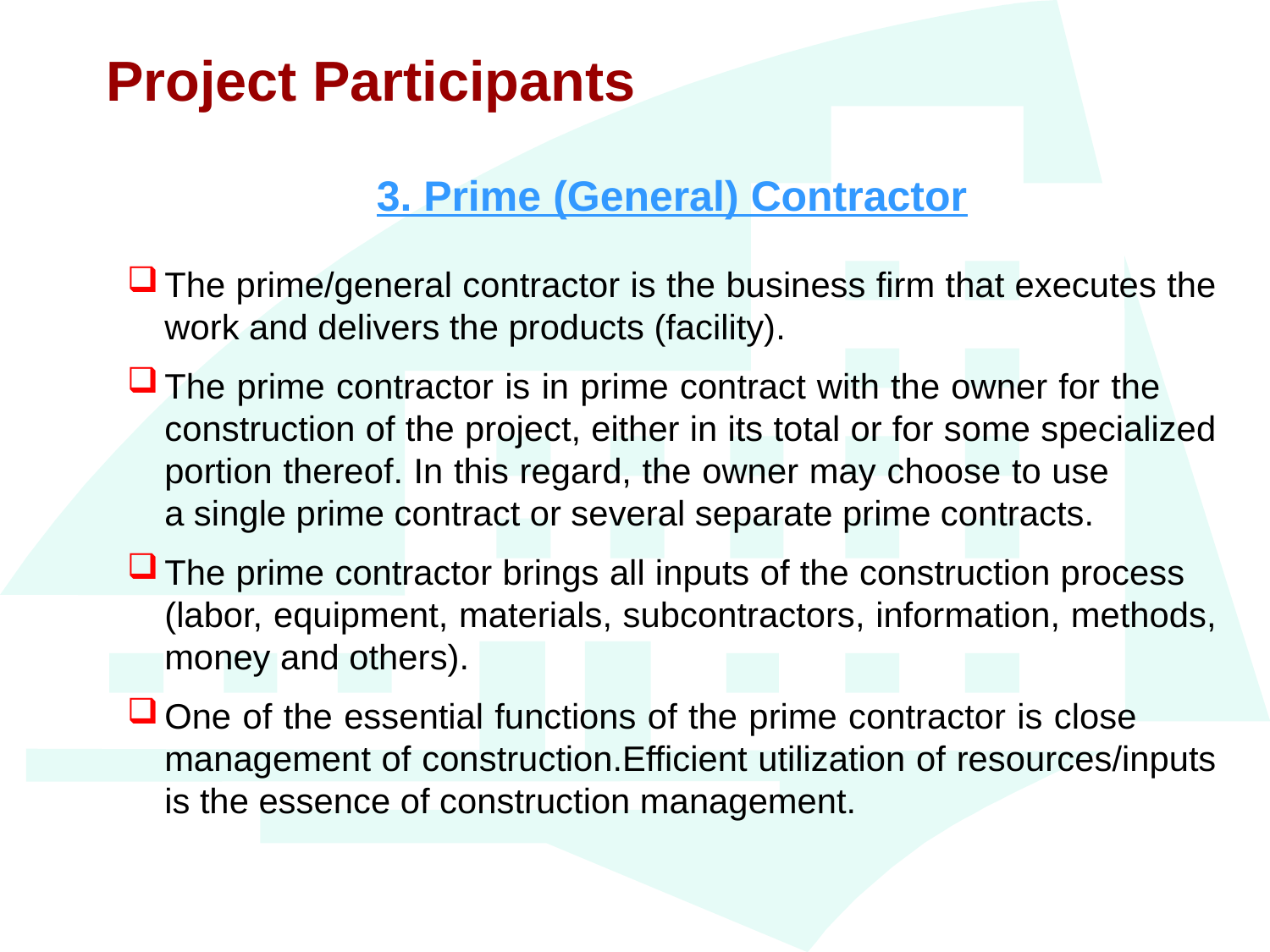

Project Participants
3. Prime (General) Contractor

The prime/general contractor is the business firm that executes the work and delivers the products (facility).

The prime contractor is in prime contract with the owner for the      construction of the project, either in its total or for some specialized portion thereof. In this regard, the owner may choose to use           a single prime contract or several separate prime contracts.

The prime contractor brings all inputs of the construction process    (labor, equipment, materials, subcontractors, information, methods, money and others).

One of the essential functions of the prime contractor is close        management of construction.Efficient utilization of resources/inputs is the essence of construction management.

4